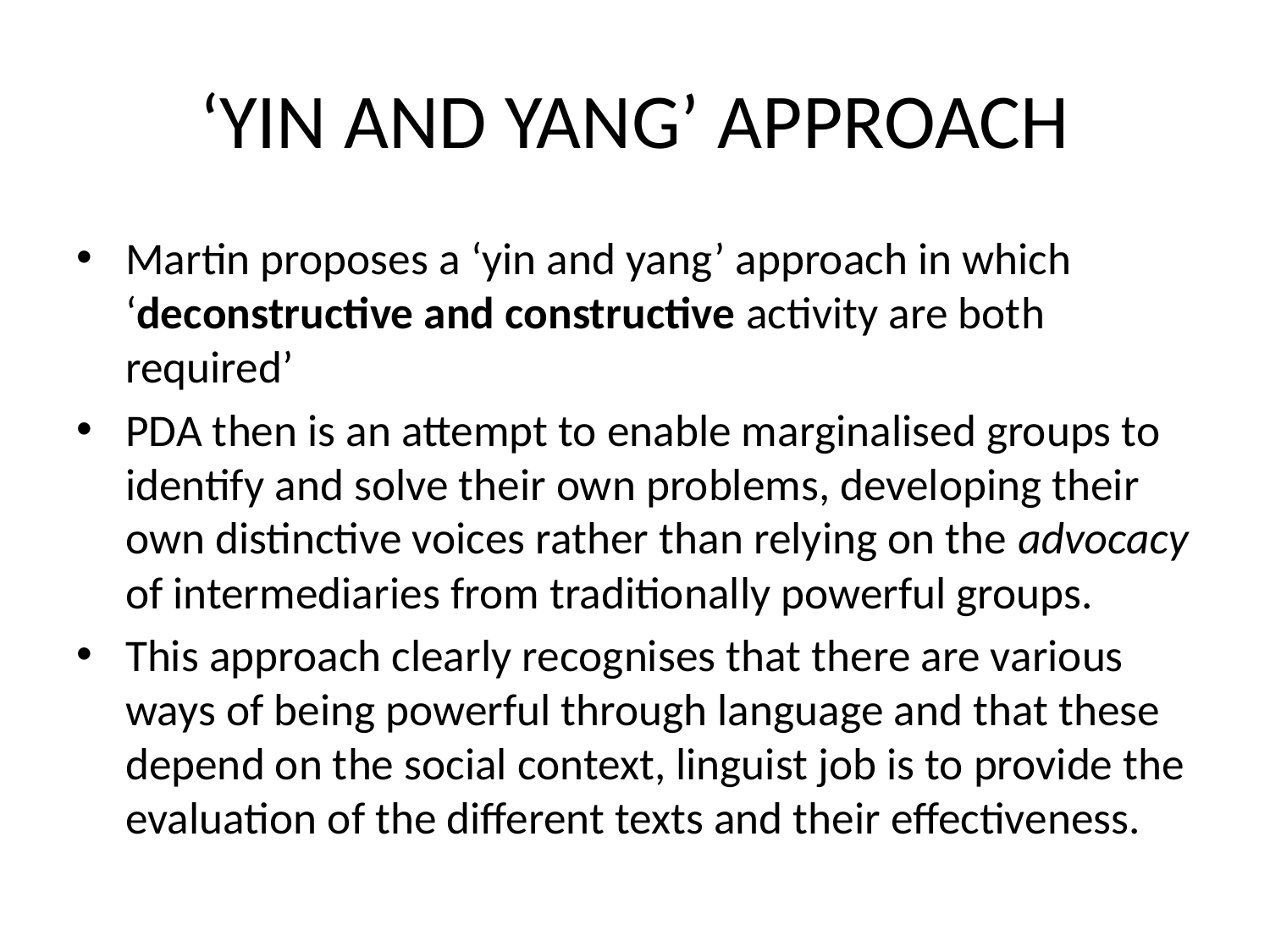

# ‘YIN AND YANG’ APPROACH
Martin proposes a ‘yin and yang’ approach in which ‘deconstructive and constructive activity are both required’
PDA then is an attempt to enable marginalised groups to identify and solve their own problems, developing their own distinctive voices rather than relying on the advocacy of intermediaries from traditionally powerful groups.
This approach clearly recognises that there are various ways of being powerful through language and that these depend on the social context, linguist job is to provide the evaluation of the different texts and their effectiveness.